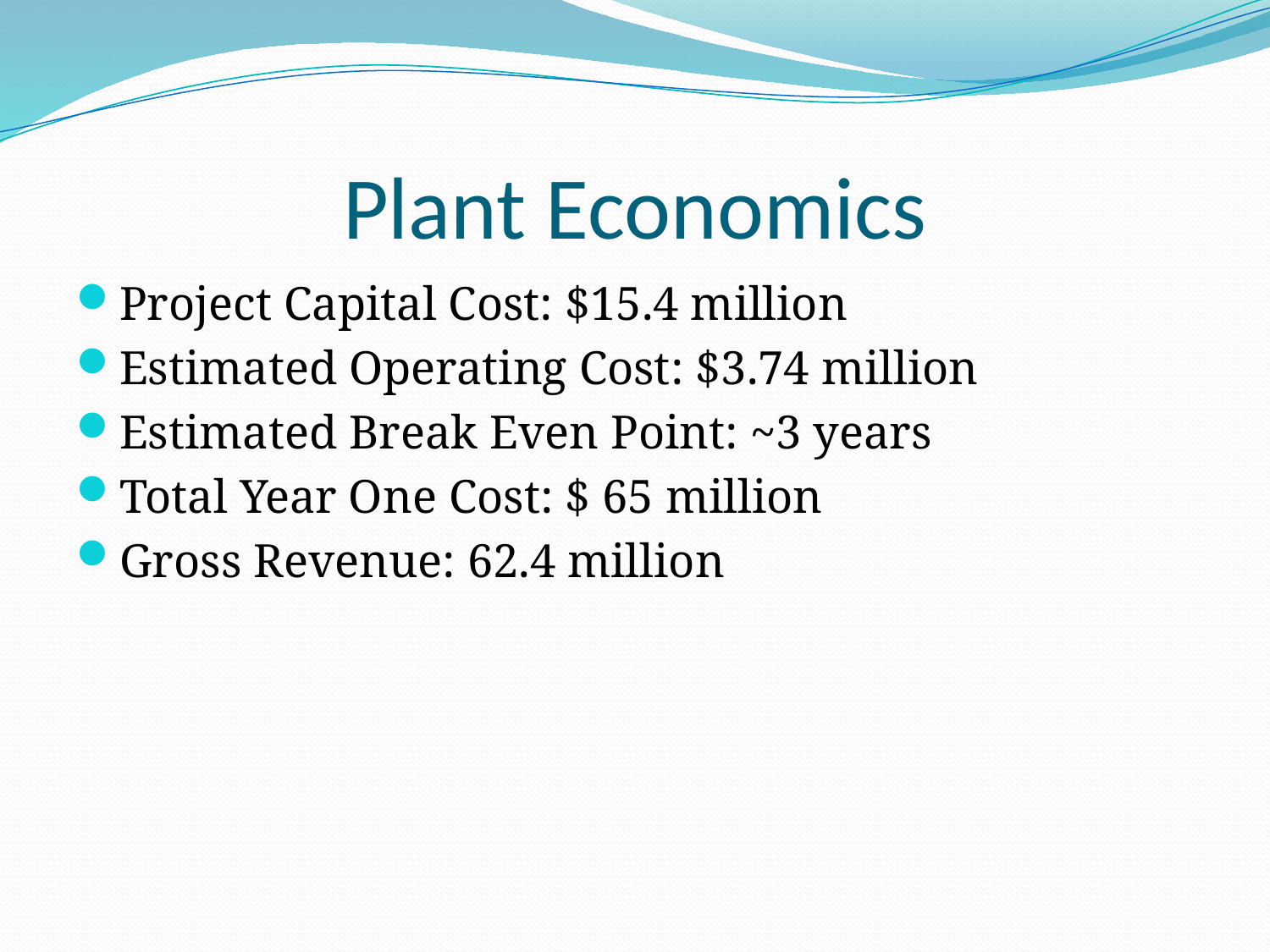

# Plant Economics
Project Capital Cost: $15.4 million
Estimated Operating Cost: $3.74 million
Estimated Break Even Point: ~3 years
Total Year One Cost: $ 65 million
Gross Revenue: 62.4 million